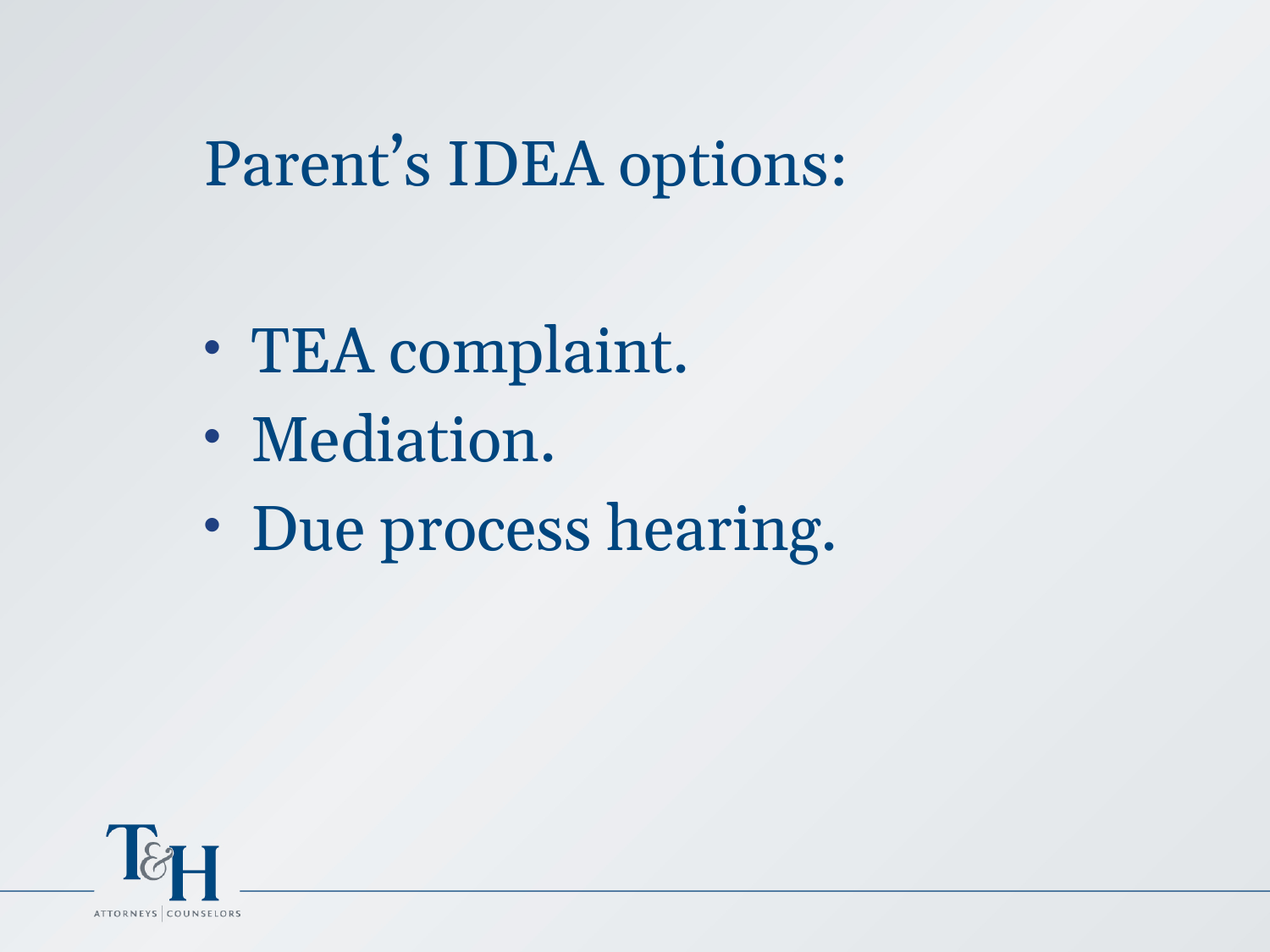

Parent’s IDEA options:

TEA complaint.
Mediation.
Due process hearing.